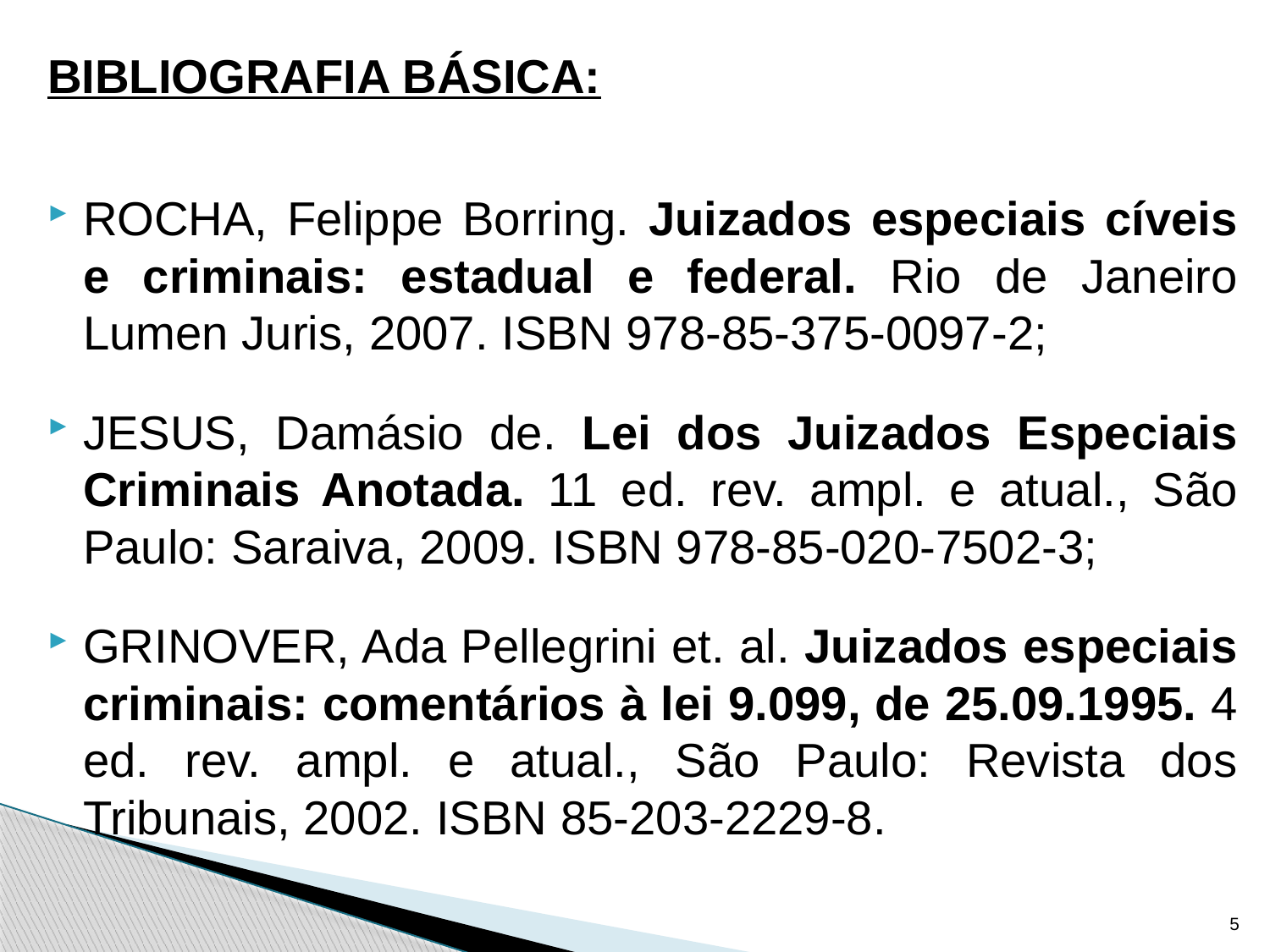

BIBLIOGRAFIA BÁSICA:

ROCHA, Felippe Borring. Juizados especiais cíveis e criminais: estadual e federal. Rio de Janeiro Lumen Juris, 2007. ISBN 978-85-375-0097-2;
JESUS, Damásio de. Lei dos Juizados Especiais Criminais Anotada. 11 ed. rev. ampl. e atual., São Paulo: Saraiva, 2009. ISBN 978-85-020-7502-3;
GRINOVER, Ada Pellegrini et. al. Juizados especiais criminais: comentários à lei 9.099, de 25.09.1995. 4 ed. rev. ampl. e atual., São Paulo: Revista dos Tribunais, 2002. ISBN 85-203-2229-8.

5